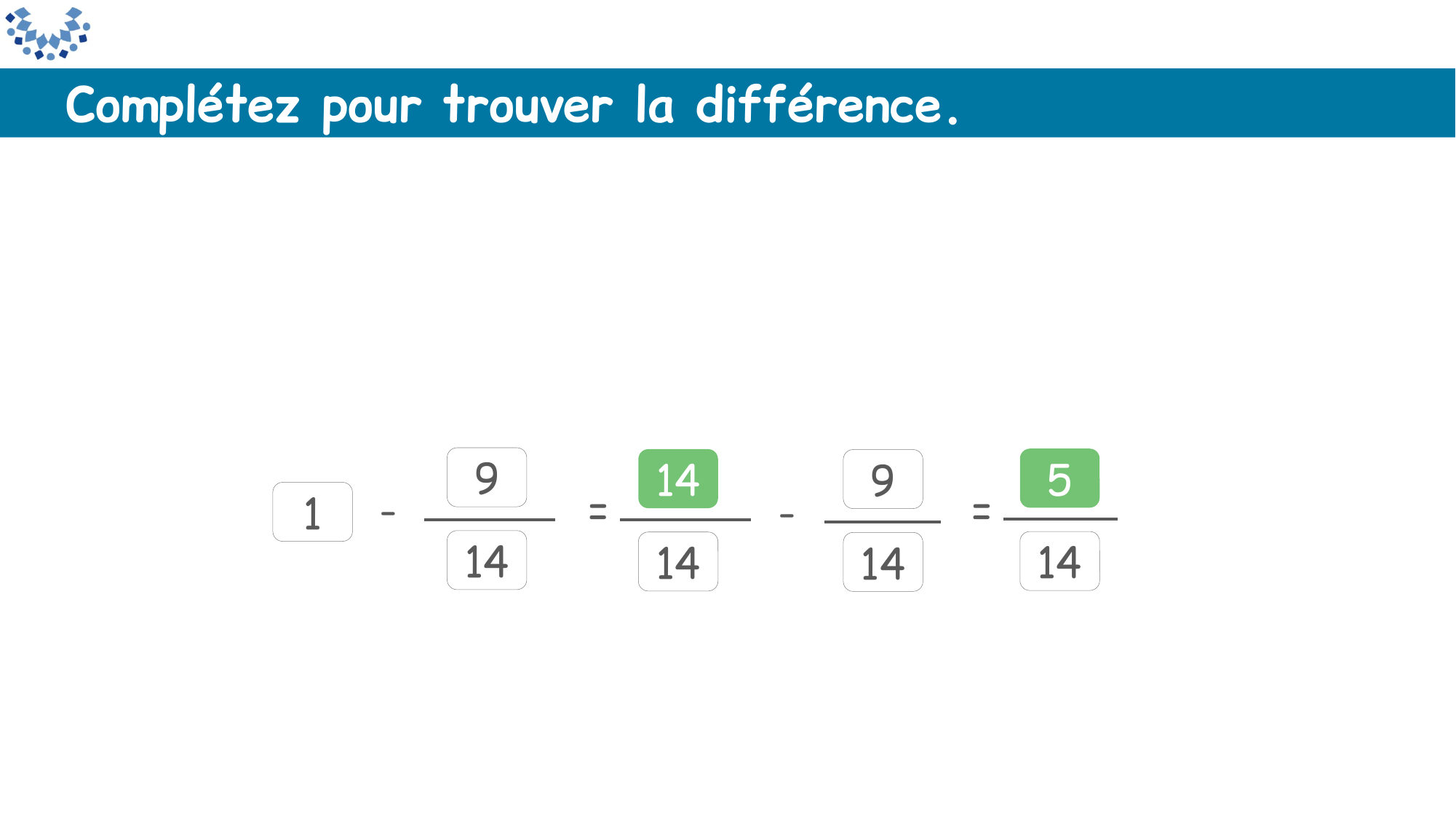

Complétez pour trouver la différence.
9
14
9
14
-
=
1
5
14
=
-
14
14